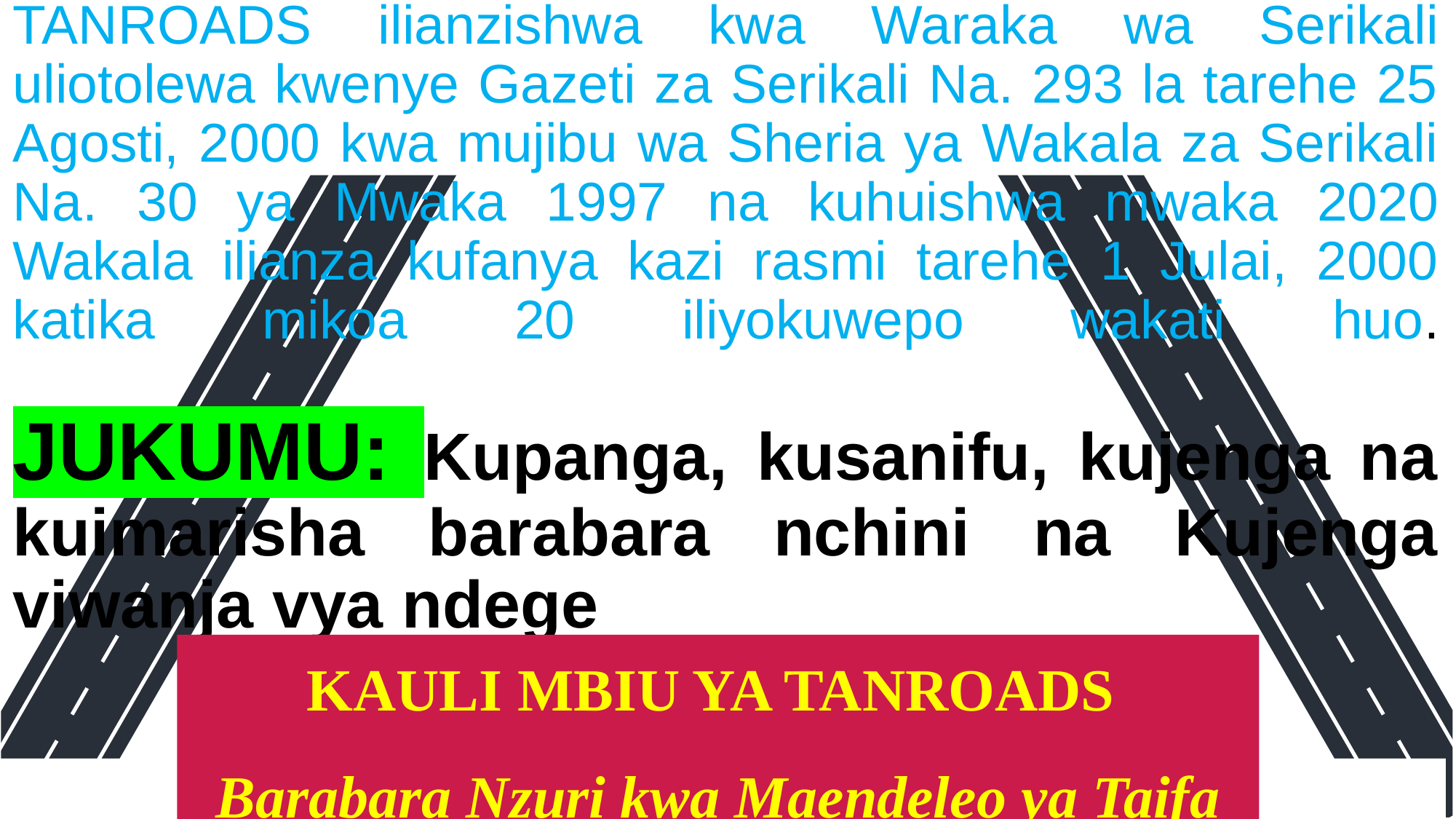

# TANROADS ilianzishwa kwa Waraka wa Serikali uliotolewa kwenye Gazeti za Serikali Na. 293 la tarehe 25 Agosti, 2000 kwa mujibu wa Sheria ya Wakala za Serikali Na. 30 ya Mwaka 1997 na kuhuishwa mwaka 2020 Wakala ilianza kufanya kazi rasmi tarehe 1 Julai, 2000 katika mikoa 20 iliyokuwepo wakati huo. JUKUMU: Kupanga, kusanifu, kujenga na kuimarisha barabara nchini na Kujenga viwanja vya ndege
KAULI MBIU YA TANROADS
Barabara Nzuri kwa Maendeleo ya Taifa